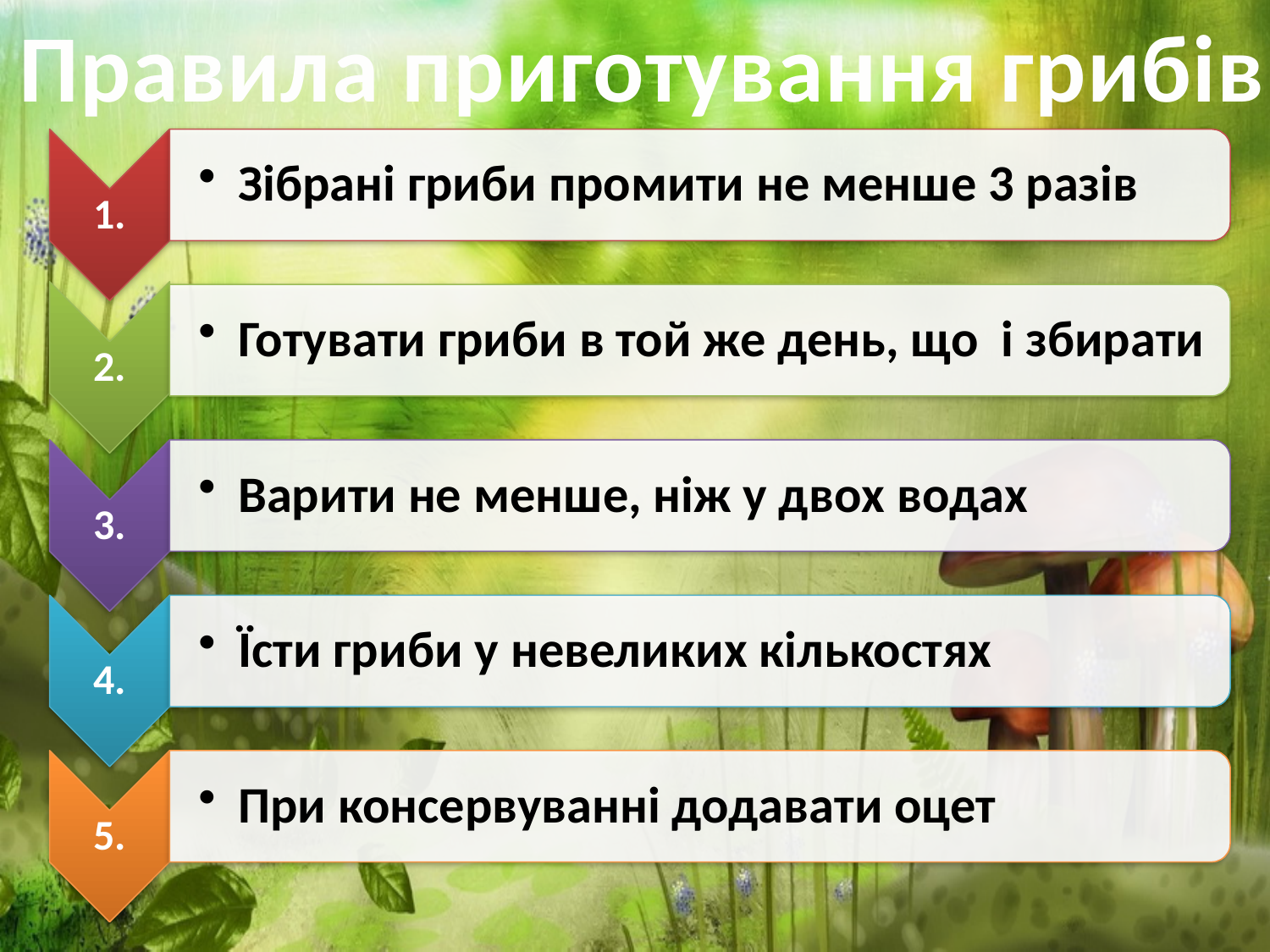

Правила приготування грибів
1.
Зібрані гриби промити не менше 3 разів
2.
Готувати гриби в той же день, що  і збирати
3.
Варити не менше, ніж у двох водах
4.
Їсти гриби у невеликих кількостях
5.
При консервуванні додавати оцет